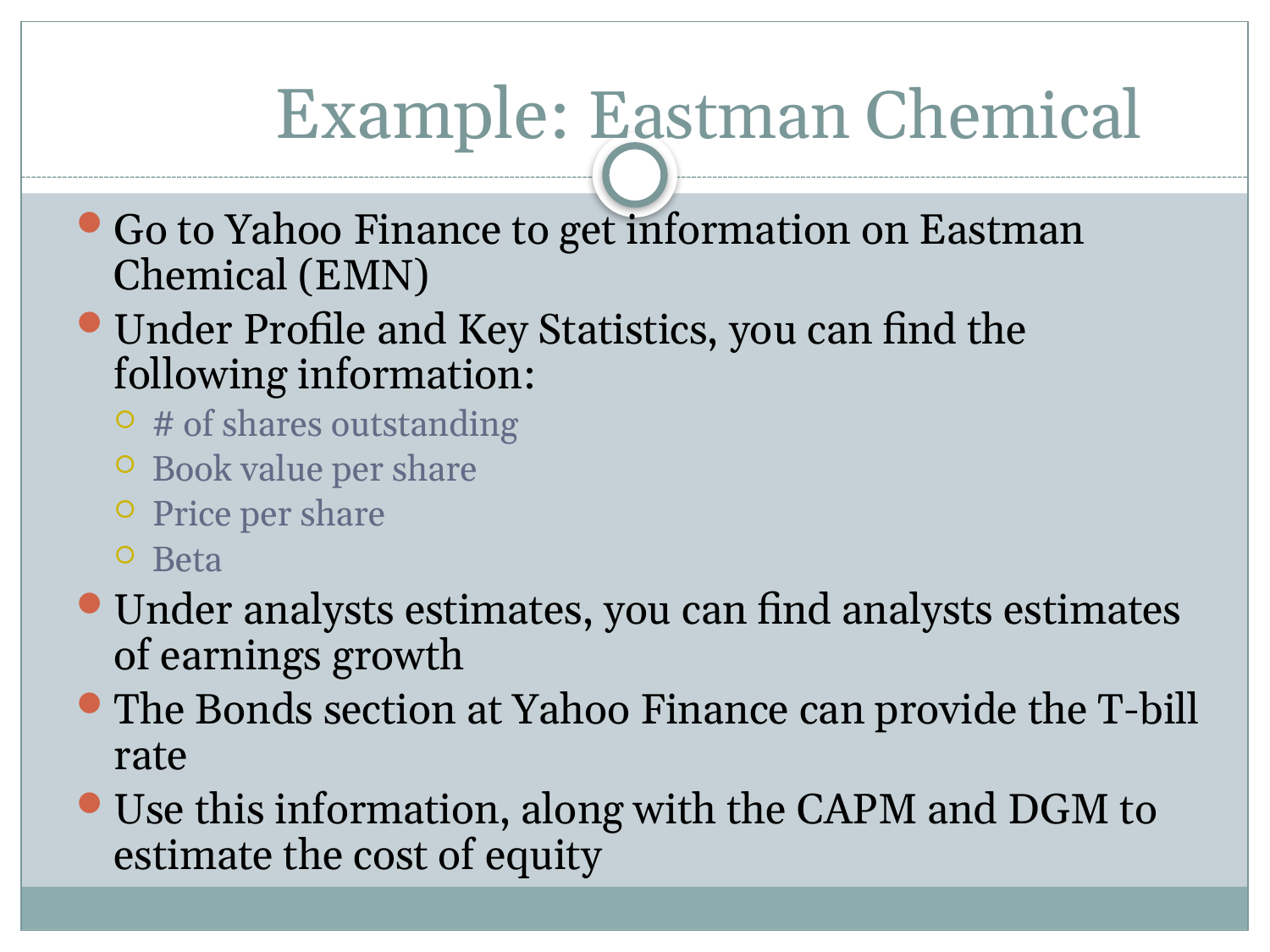

# Example: Eastman Chemical
Go to Yahoo Finance to get information on Eastman Chemical (EMN)
Under Profile and Key Statistics, you can find the following information:
# of shares outstanding
Book value per share
Price per share
Beta
Under analysts estimates, you can find analysts estimates of earnings growth
The Bonds section at Yahoo Finance can provide the T-bill rate
Use this information, along with the CAPM and DGM to estimate the cost of equity